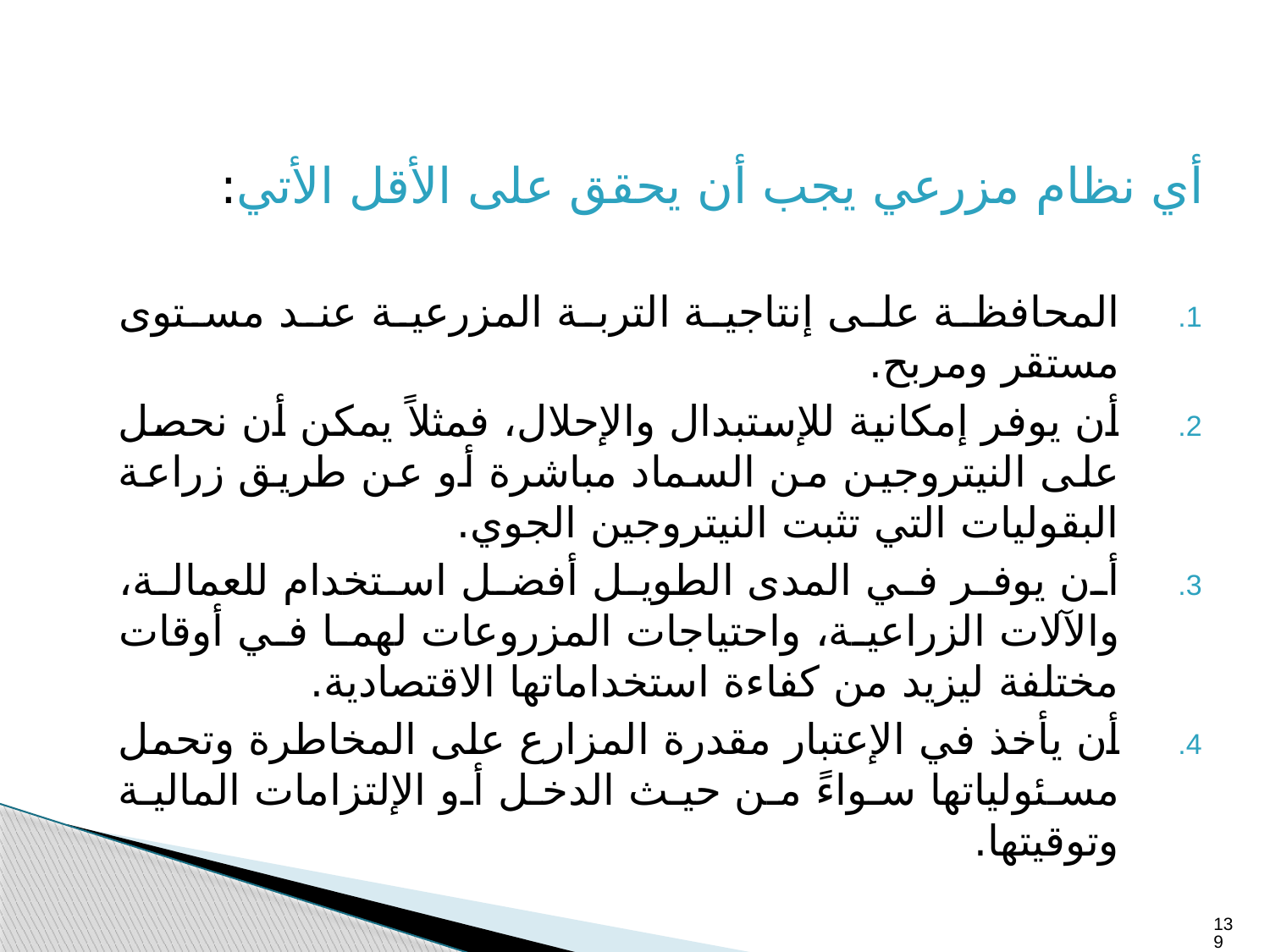

أي نظام مزرعي يجب أن يحقق على الأقل الأتي:

المحافظة على إنتاجية التربة المزرعية عند مستوى مستقر ومربح.
أن يوفر إمكانية للإستبدال والإحلال، فمثلاً يمكن أن نحصل على النيتروجين من السماد مباشرة أو عن طريق زراعة البقوليات التي تثبت النيتروجين الجوي.
أن يوفر في المدى الطويل أفضل استخدام للعمالة، والآلات الزراعية، واحتياجات المزروعات لهما في أوقات مختلفة ليزيد من كفاءة استخداماتها الاقتصادية.
أن يأخذ في الإعتبار مقدرة المزارع على المخاطرة وتحمل مسئولياتها سواءً من حيث الدخل أو الإلتزامات المالية وتوقيتها.
139